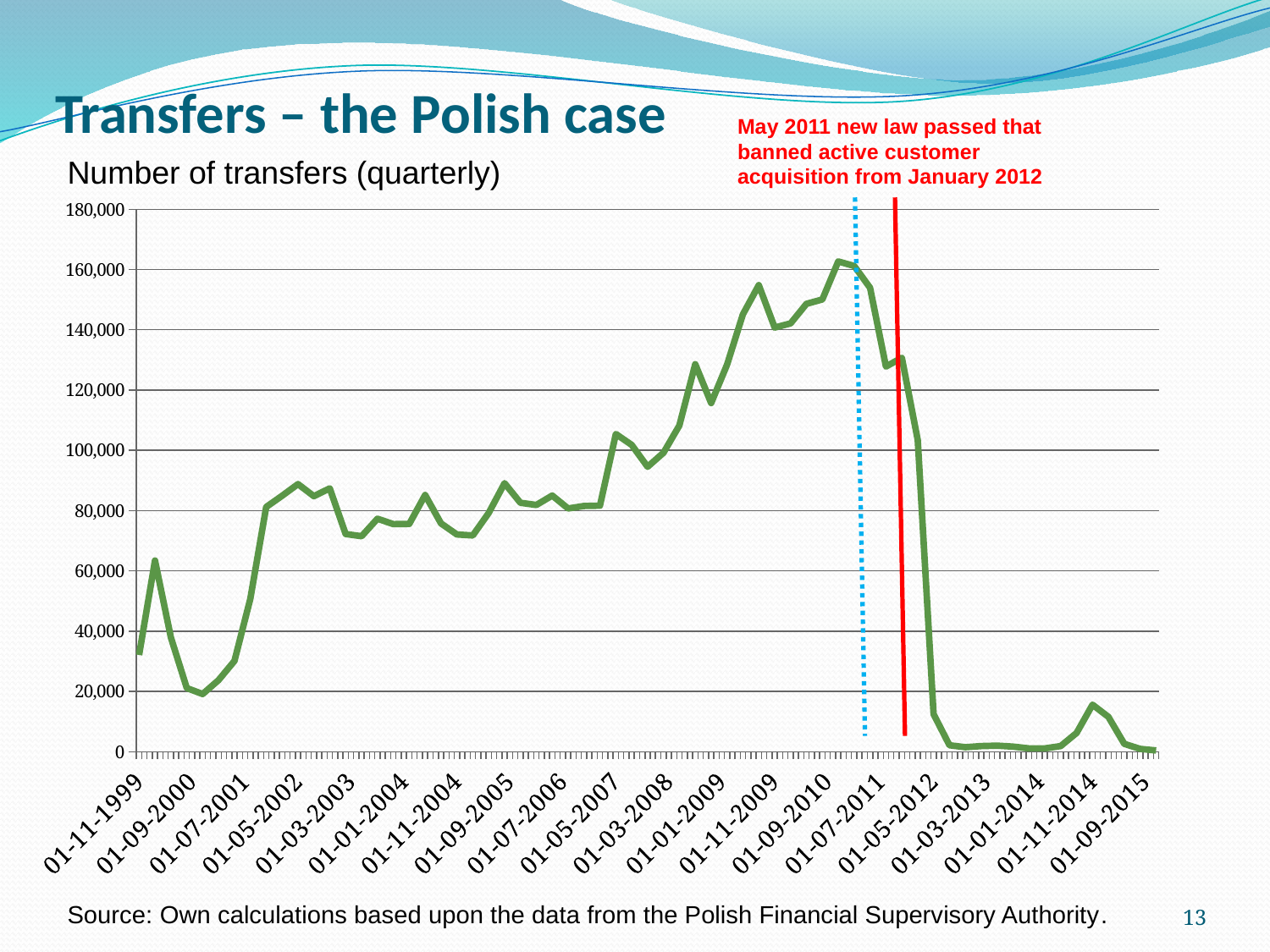

# Transfers – the Polish case
May 2011 new law passed that banned active customer acquisition from January 2012
Number of transfers (quarterly)

### Chart

| Category |  |
|---|---|
| 36494 | 32075.0 |
| 36585 | 63440.0 |
| 36677 | 37897.0 |
| 36769 | 21107.0 |
| 36860 | 19140.0 |
| 36950 | 23743.0 |
| 37042 | 30100.0 |
| 37134 | 50704.0 |
| 37225 | 81198.0 |
| 37315 | 84912.0 |
| 37407 | 88785.0 |
| 37498 | 84788.0 |
| 37589 | 87384.0 |
| 37680 | 72231.0 |
| 37771 | 71492.0 |
| 37862 | 77319.0 |
| 37953 | 75503.0 |
| 38044 | 75572.0 |
| 38138 | 85176.0 |
| 38230 | 75758.0 |
| 38321 | 72073.0 |
| 38411 | 71746.0 |
| 38503 | 79212.0 |
| 38595 | 89090.0 |
| 38686 | 82600.0 |
| 38776 | 81868.0 |
| 38868 | 84992.0 |
| 38960 | 80708.0 |
| 39051 | 81529.0 |
| 39141 | 81632.0 |
| 39233 | 105436.0 |
| 39325 | 101793.0 |
| 39416 | 94534.0 |
| 39507 | 99194.0 |
| 39598 | 108233.0 |
| 39689 | 128572.0 |
| 39780 | 115678.0 |
| 39871 | 128413.0 |
| 39962 | 145120.0 |
| 40056 | 154817.0 |
| 40147 | 140734.0 |
| 40235 | 142128.0 |
| 40329 | 148616.0 |
| 40421 | 150081.0 |
| 40512 | 162683.0 |
| 40602 | 161169.0 |
| 40694 | 153954.0 |
| 40786 | 127796.0 |
| 40877 | 130707.0 |
| 40968 | 103406.0 |
| 41060 | 12455.0 |
| 41152 | 2125.0 |
| 41243 | 1480.0 |
| 41333 | 1869.0 |
| 41425 | 1993.0 |
| 41516 | 1675.0 |
| 41607 | 1084.0 |
| 41698 | 1078.0 |
| 41789 | 1857.0 |
| 41880 | 6224.0 |
| 41971 | 15600.0 |
| 42062 | 11550.0 |
| 42153 | 2586.0 |
| 42247 | 921.0 |
| 42338 | 409.0 |
13
Source: Own calculations based upon the data from the Polish Financial Supervisory Authority.